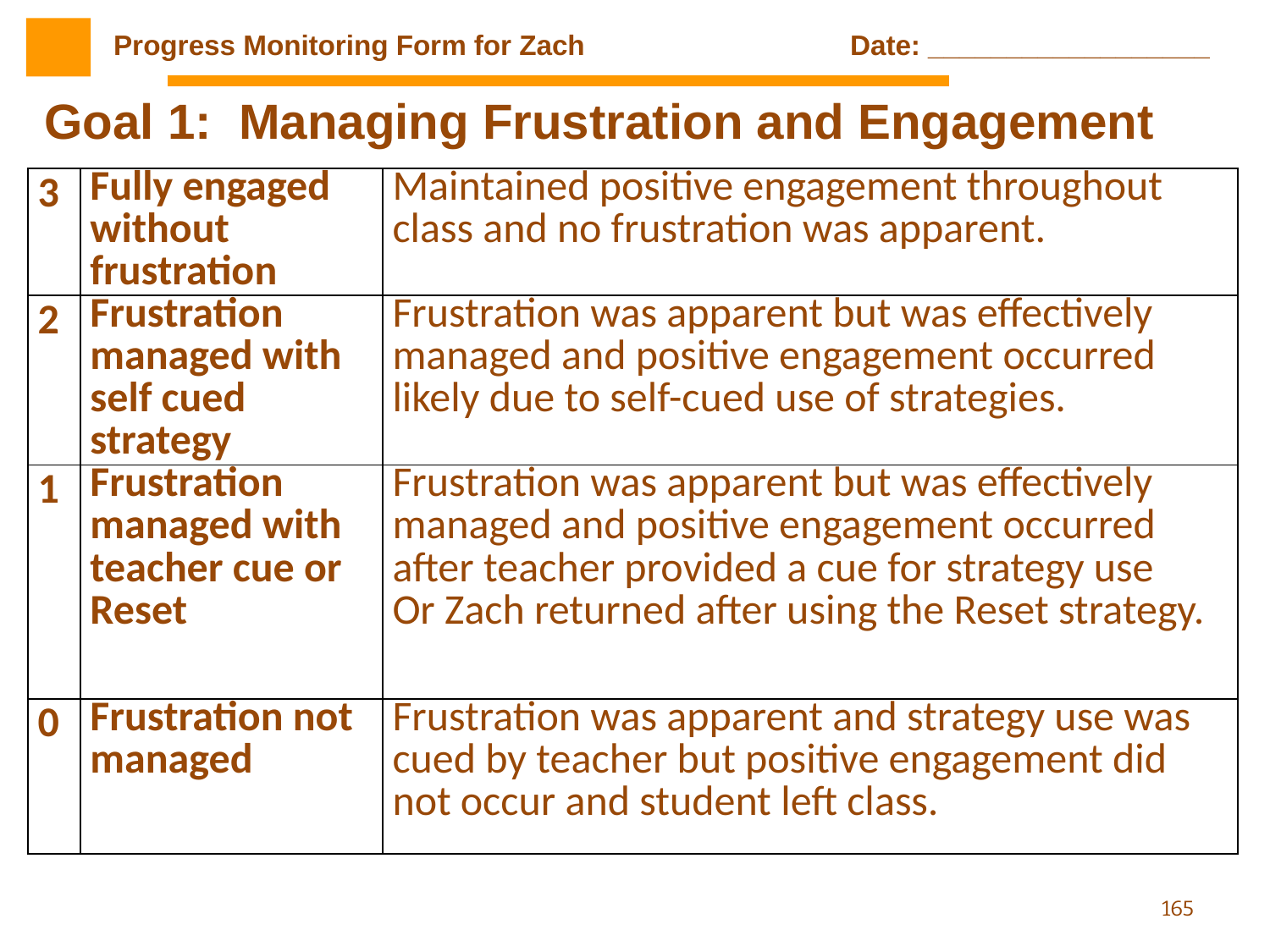

Progress Monitoring Form for Zach 		             Date: __________________
Goal 1:  Managing Frustration and Engagement
| 3 | Fully engaged without frustration | Maintained positive engagement throughout class and no frustration was apparent. |
| --- | --- | --- |
| 2 | Frustration managed with self cued strategy | Frustration was apparent but was effectively managed and positive engagement occurred likely due to self-cued use of strategies. |
| 1 | Frustration managed with teacher cue or Reset | Frustration was apparent but was effectively managed and positive engagement occurred after teacher provided a cue for strategy use Or Zach returned after using the Reset strategy. |
| 0 | Frustration not managed | Frustration was apparent and strategy use was cued by teacher but positive engagement did not occur and student left class. |
165